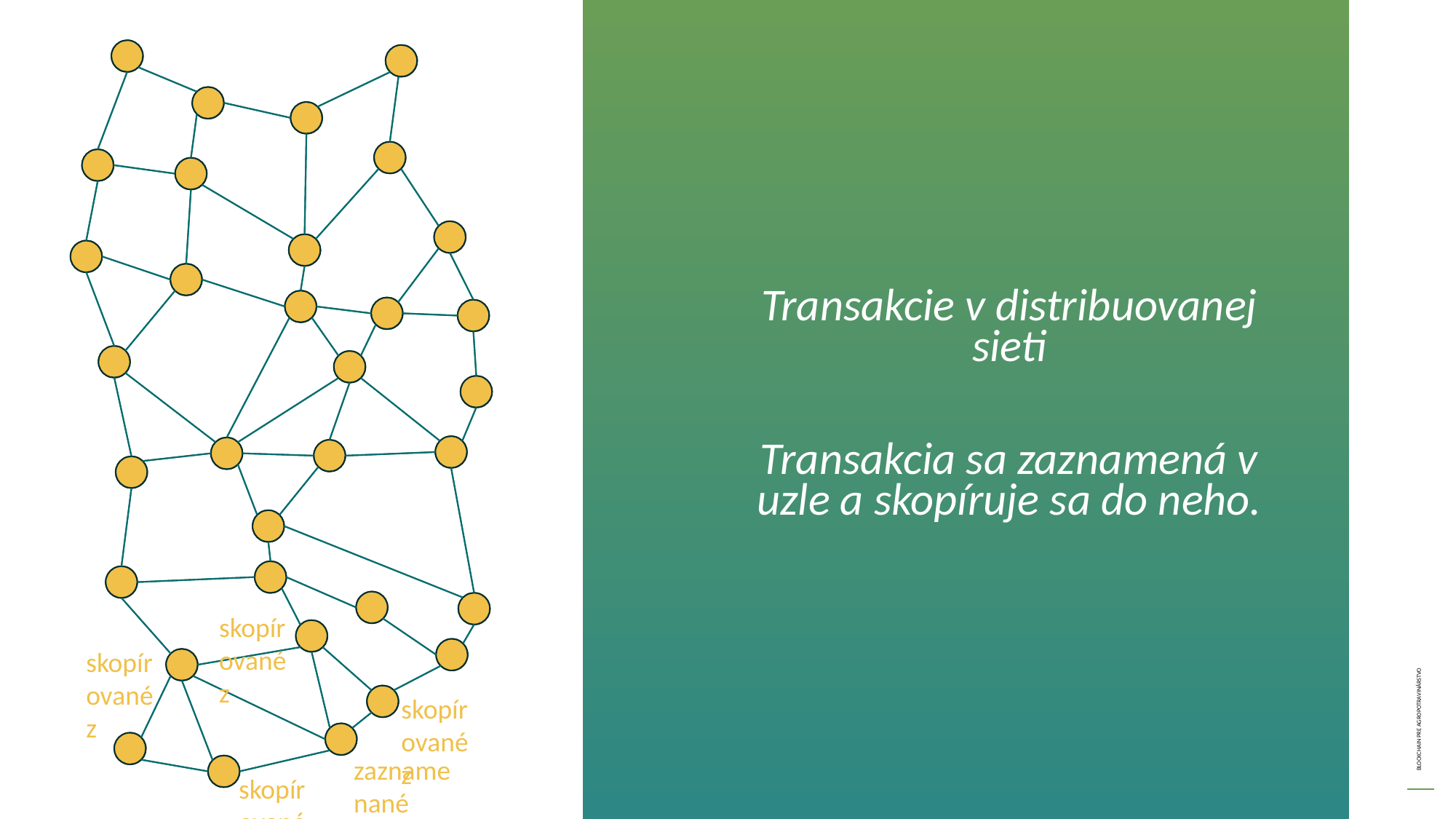

Transakcie v distribuovanej sieti

Transakcia sa zaznamená v uzle a skopíruje sa do neho.

skopírované z

skopírované z

skopírované z

zaznamenané

skopírované z